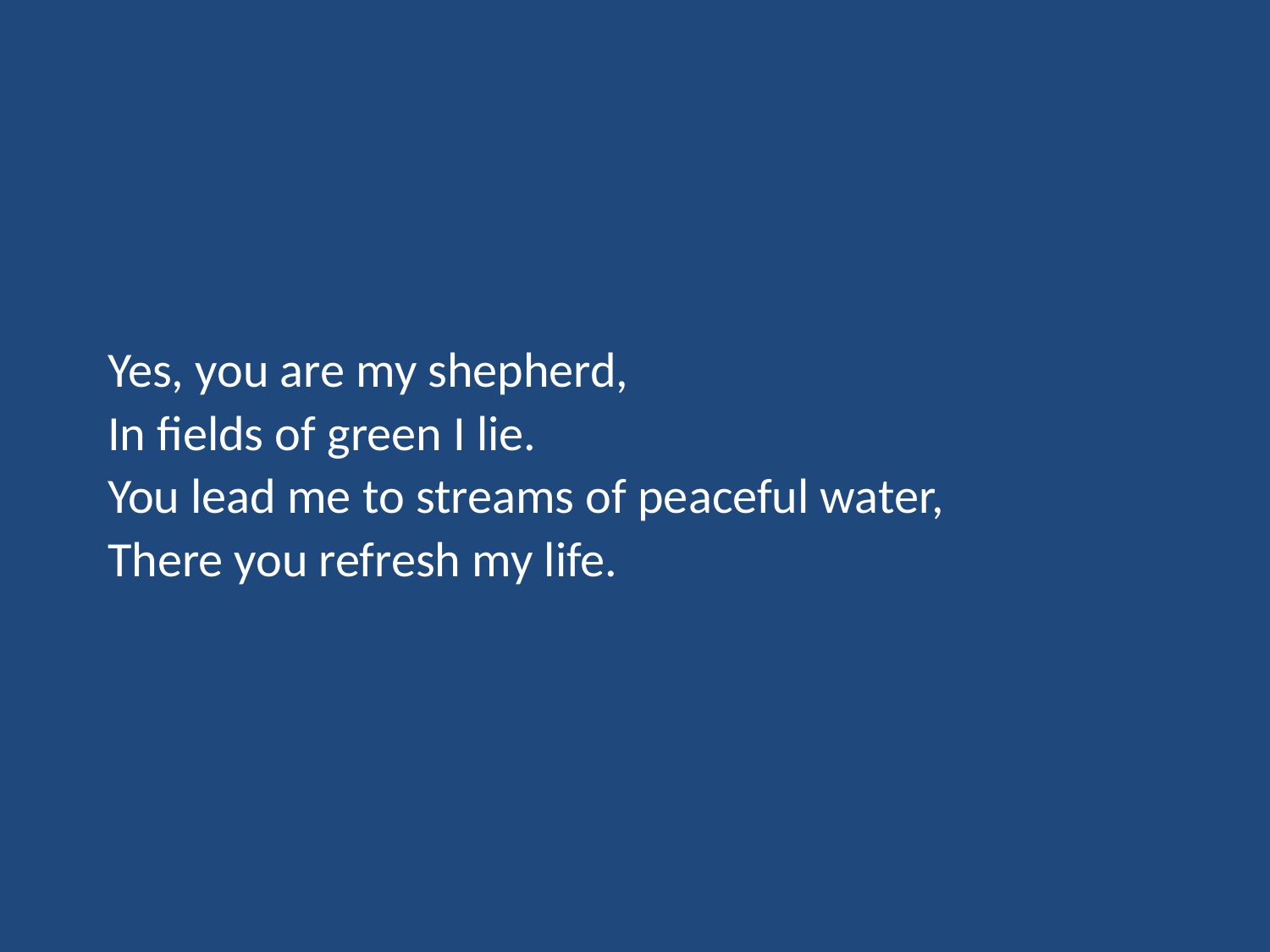

Yes, you are my shepherd,
In fields of green I lie.
You lead me to streams of peaceful water,
There you refresh my life.